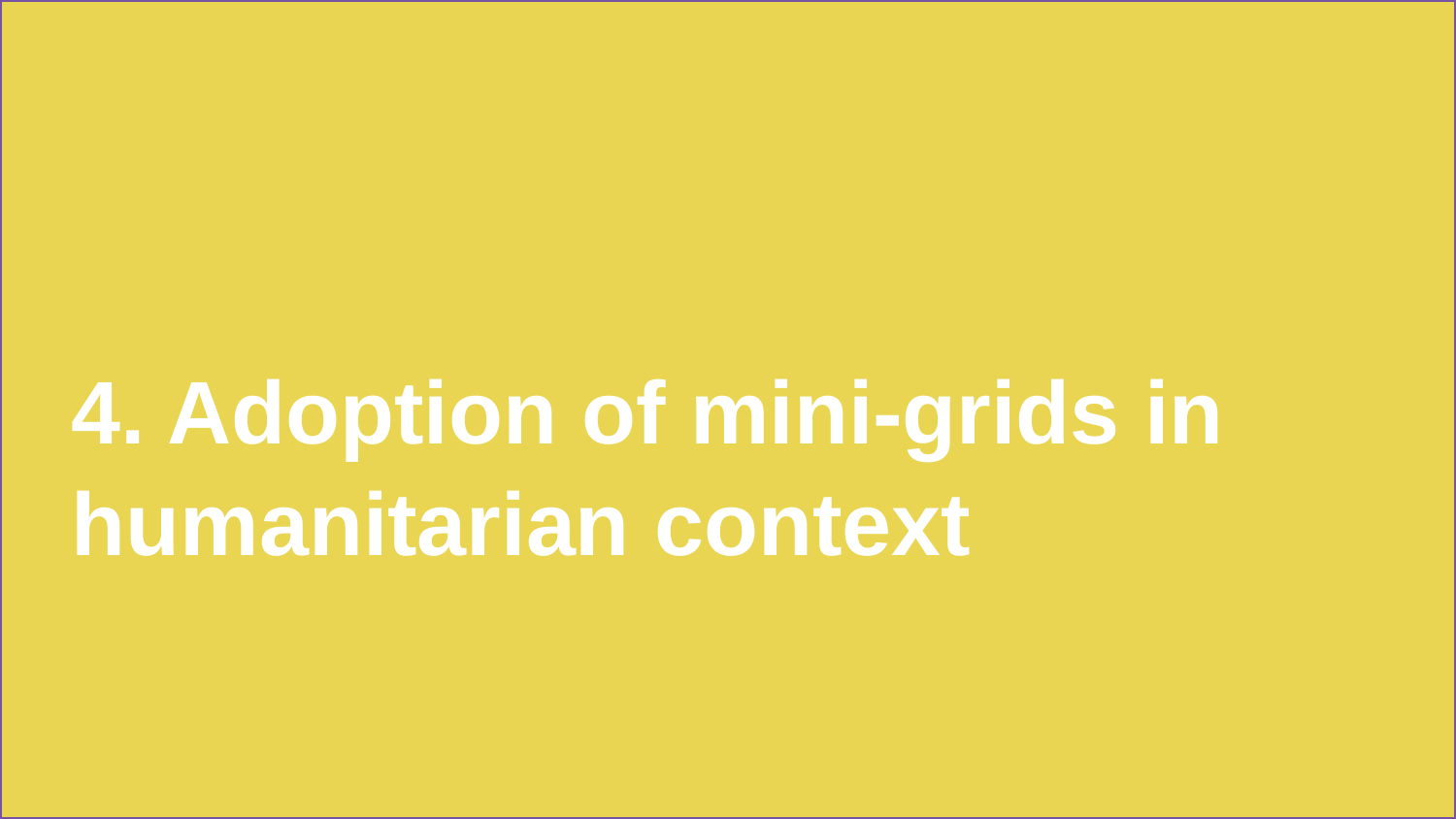

4. Adoption of mini-grids in
humanitarian context